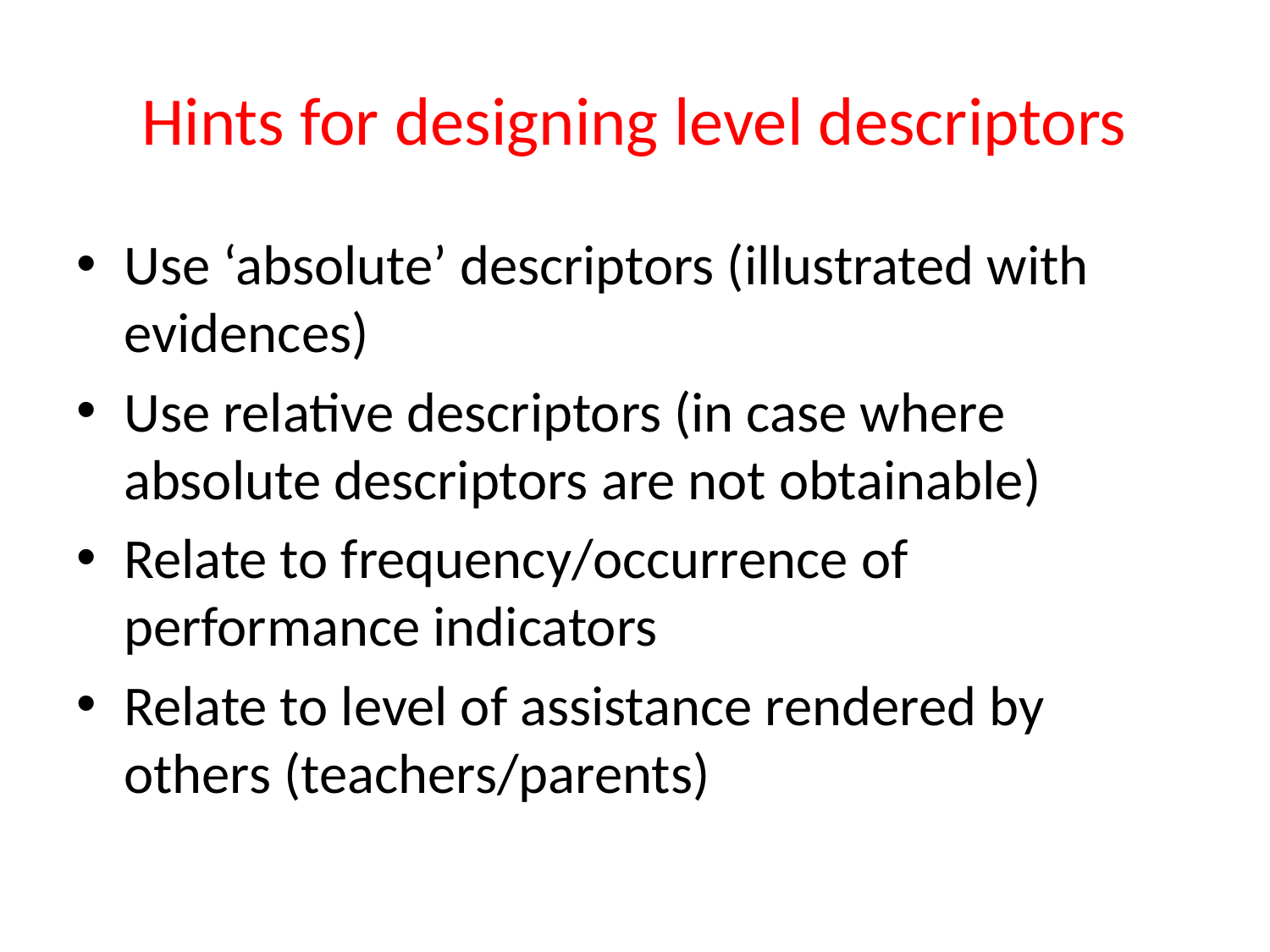

# Hints for designing level descriptors
Use ‘absolute’ descriptors (illustrated with evidences)
Use relative descriptors (in case where absolute descriptors are not obtainable)
Relate to frequency/occurrence of performance indicators
Relate to level of assistance rendered by others (teachers/parents)